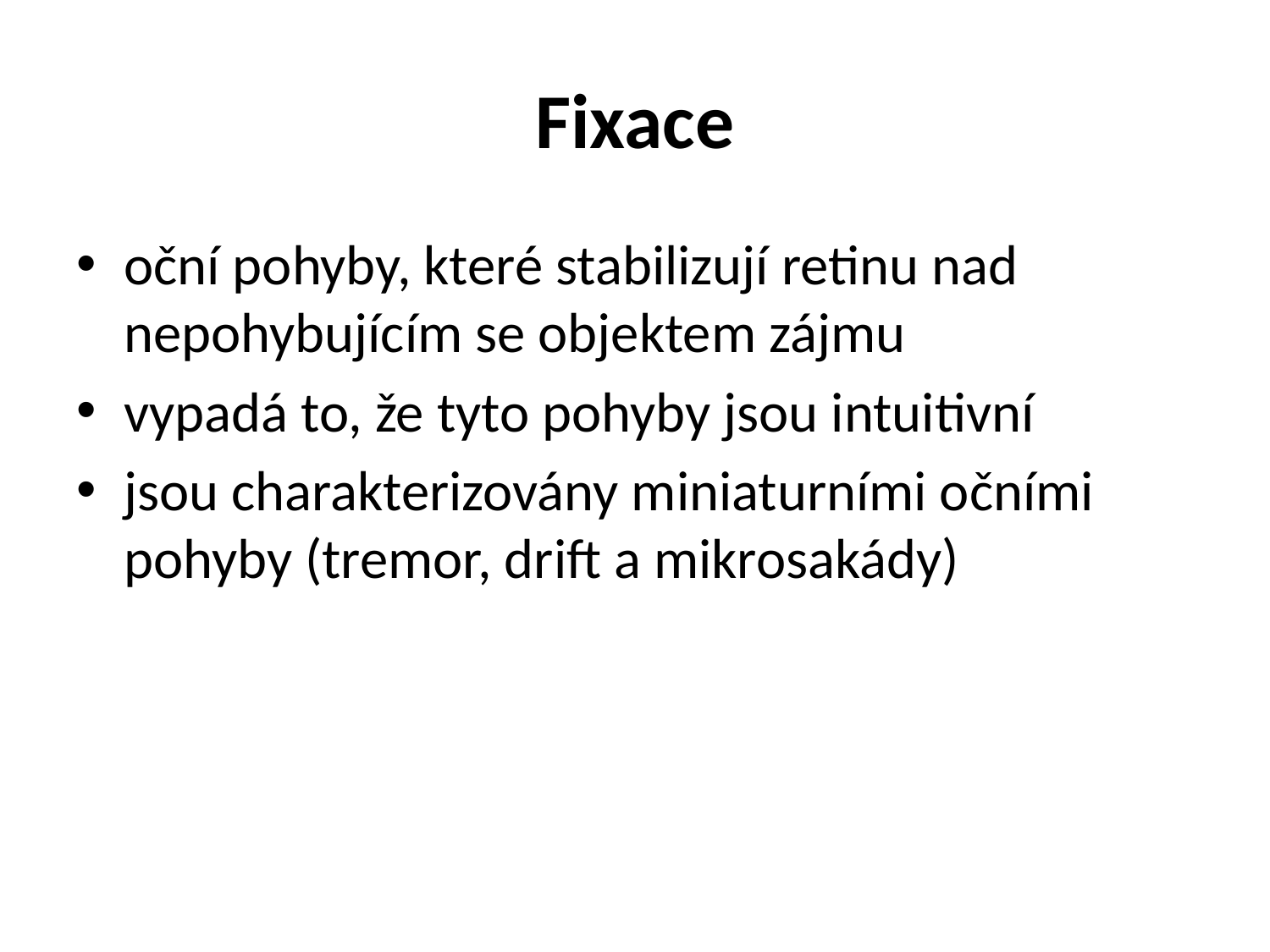

# Fixace
oční pohyby, které stabilizují retinu nad nepohybujícím se objektem zájmu
vypadá to, že tyto pohyby jsou intuitivní
jsou charakterizovány miniaturními očními pohyby (tremor, drift a mikrosakády)